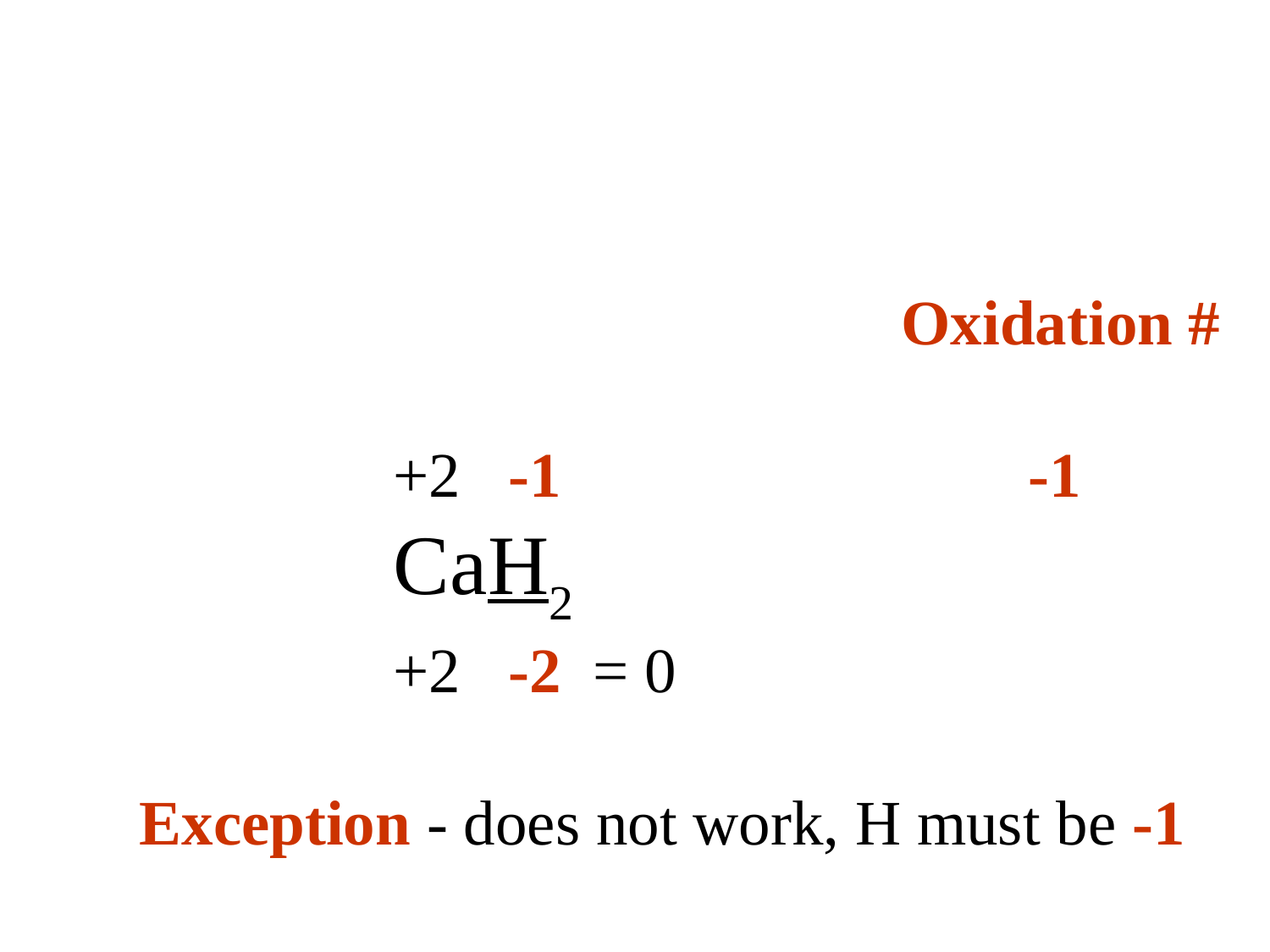

Oxidation #

			+2   -1				-1
			CaH2
			+2   -2  = 0

	Exception - does not work, H must be -1